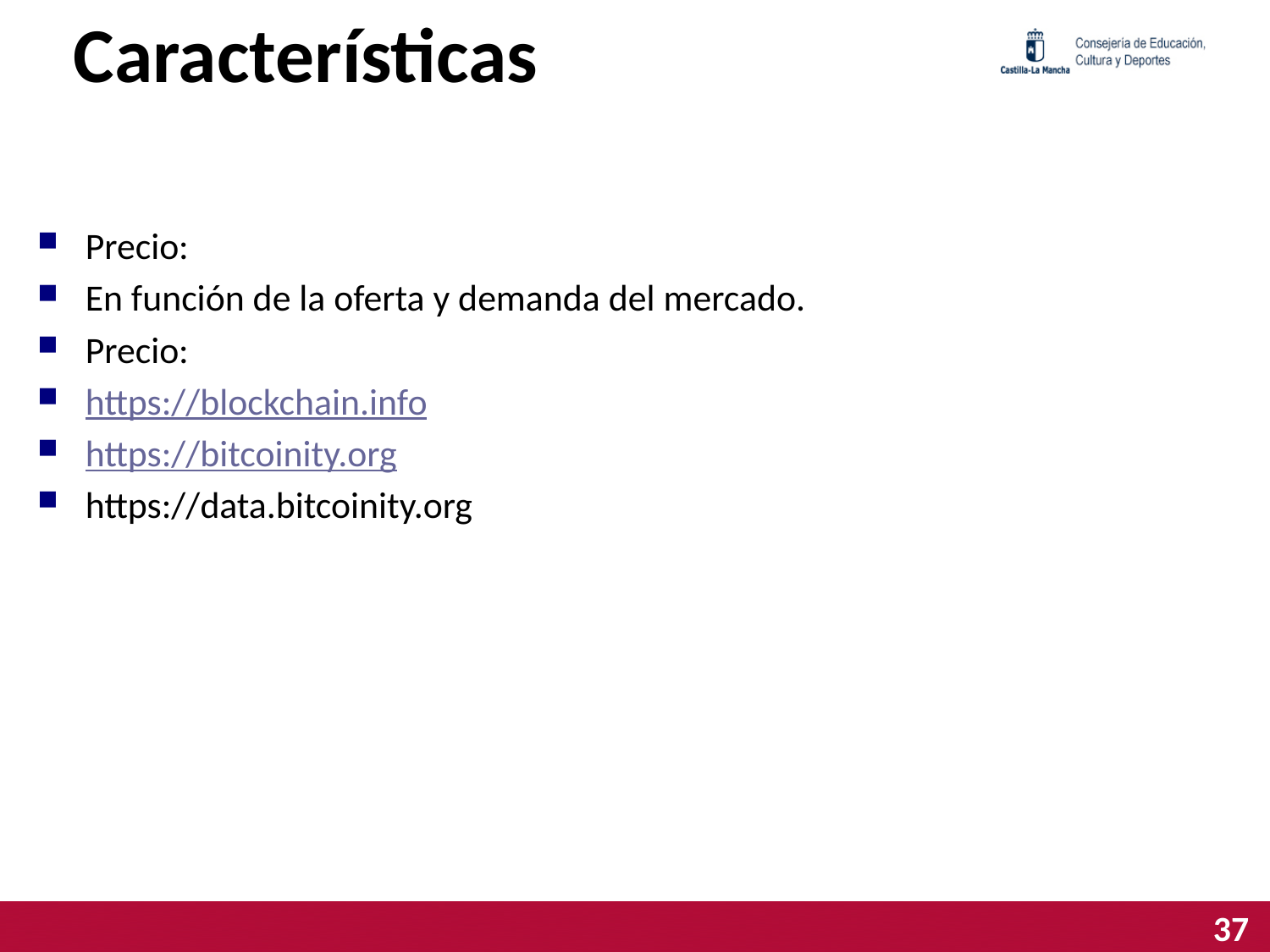

# Características
Precio:
En función de la oferta y demanda del mercado.
Precio:
https://blockchain.info
https://bitcoinity.org
https://data.bitcoinity.org